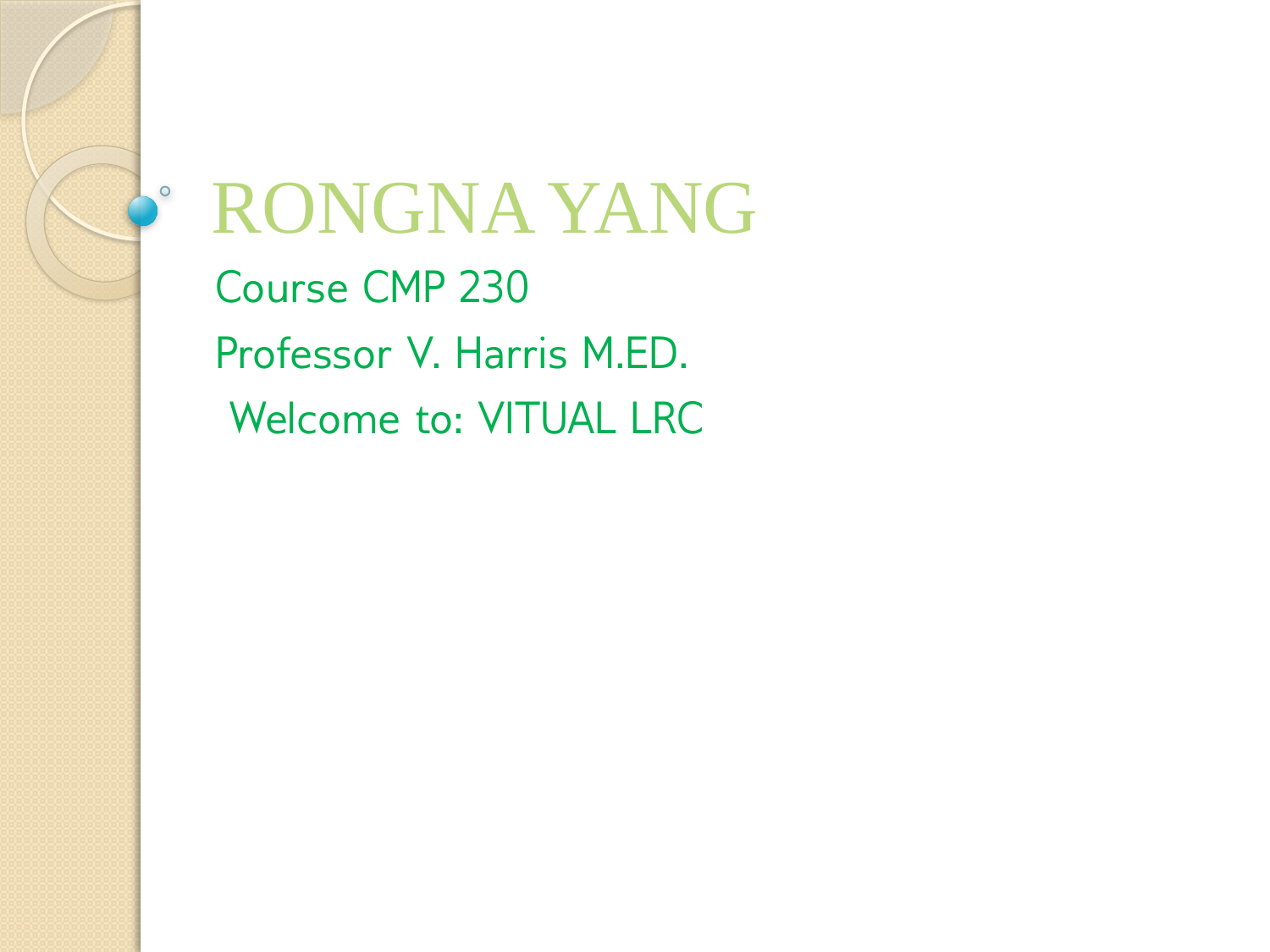

# RONGNA YANG
Course CMP 230
Professor V. Harris M.ED.
 Welcome to: VITUAL LRC